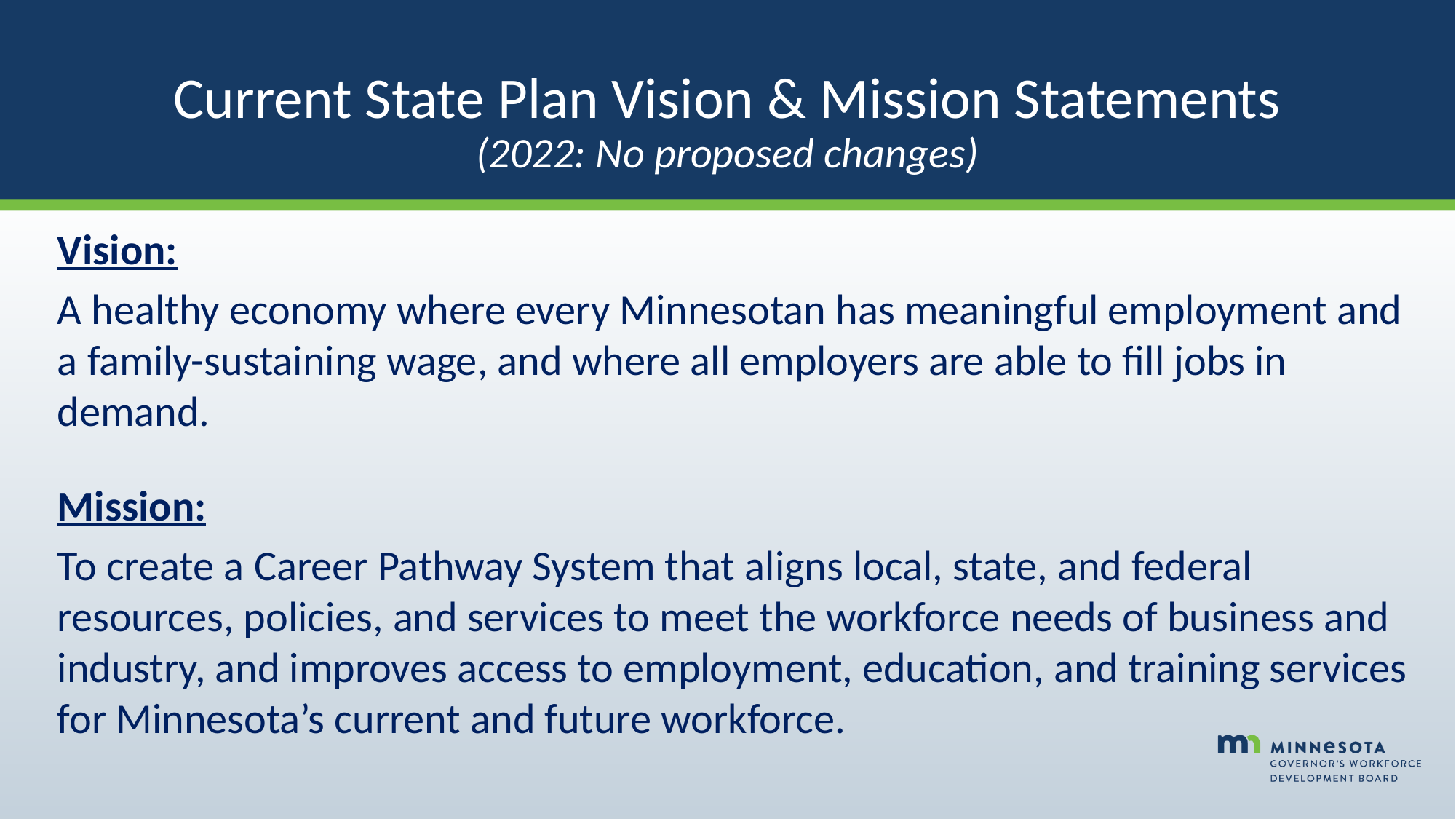

# Current State Plan Vision & Mission Statements (2022: No proposed changes)
Vision:
A healthy economy where every Minnesotan has meaningful employment and a family-sustaining wage, and where all employers are able to fill jobs in demand.

Mission:
To create a Career Pathway System that aligns local, state, and federal resources, policies, and services to meet the workforce needs of business and industry, and improves access to employment, education, and training services for Minnesota’s current and future workforce.